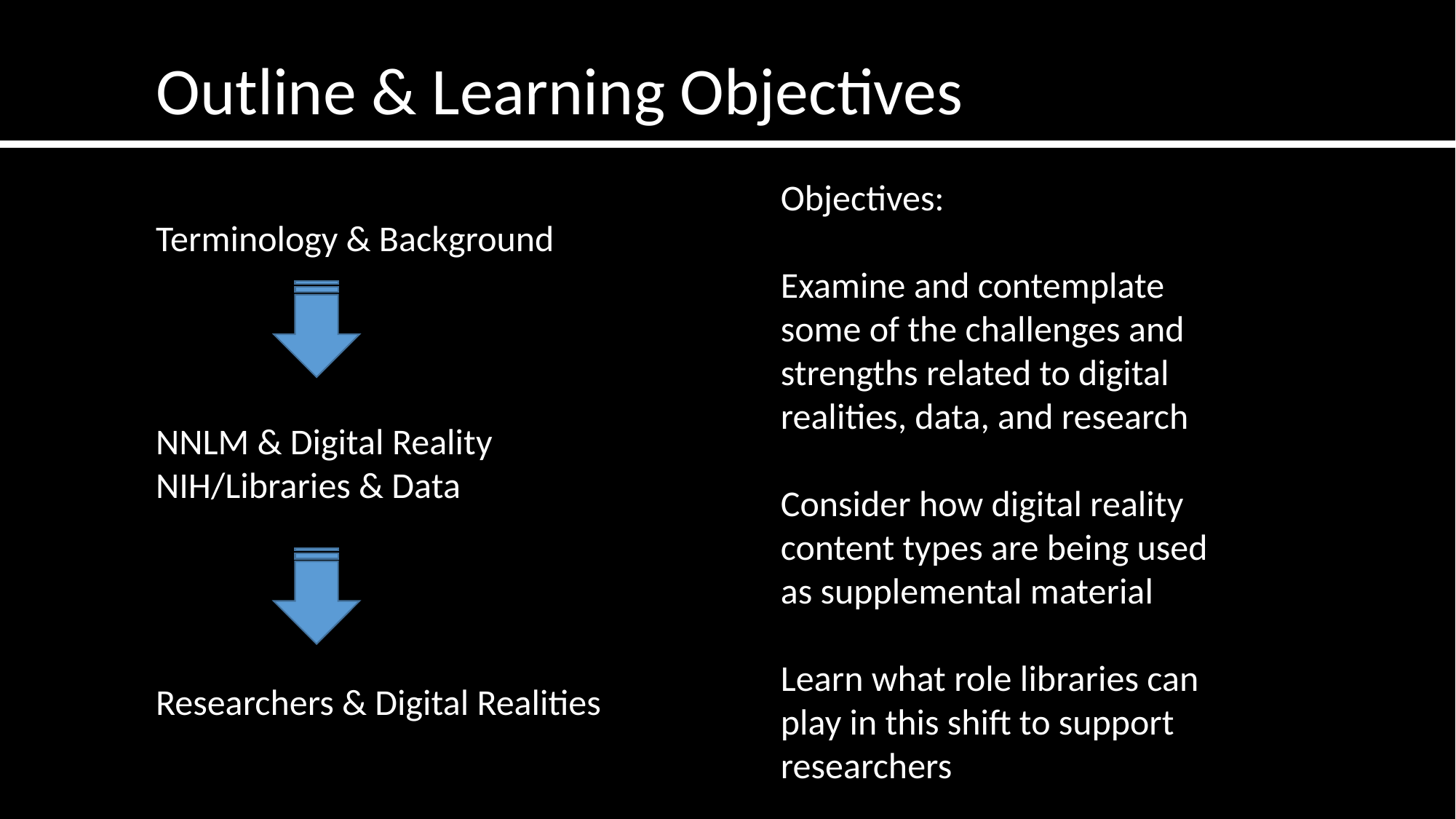

# Outline & Learning Objectives

Objectives:

Examine and contemplate some of the challenges and strengths related to digital realities, data, and research

Consider how digital reality content types are being used as supplemental material

Learn what role libraries can play in this shift to support researchers
Terminology & Background

NNLM & Digital Reality
NIH/Libraries & Data

Researchers & Digital Realities